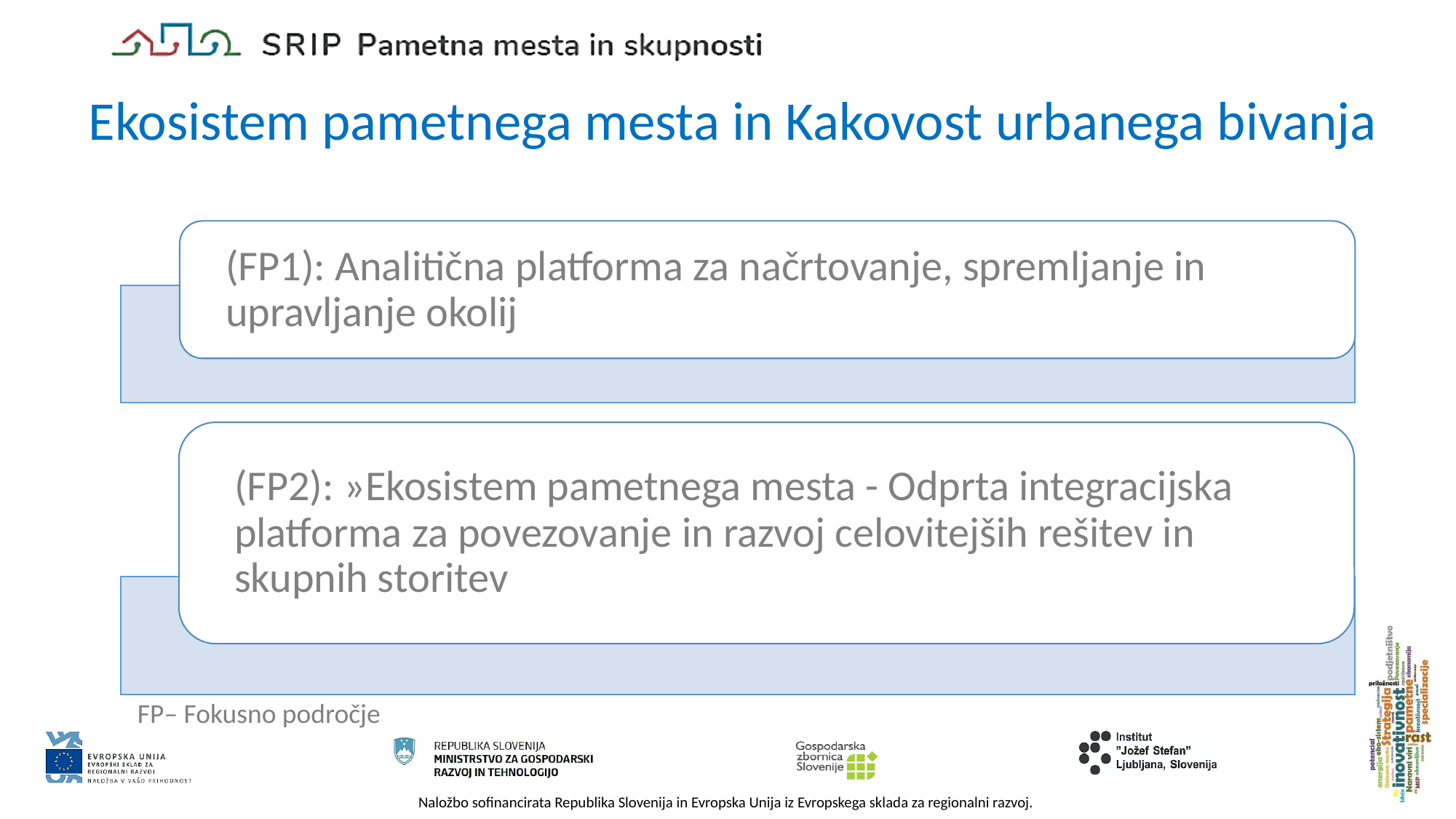

# Ekosistem pametnega mesta in Kakovost urbanega bivanja
(FP1): Analitična platforma za načrtovanje, spremljanje in upravljanje okolij
(FP2): »Ekosistem pametnega mesta - Odprta integracijska platforma za povezovanje in razvoj celovitejših rešitev in skupnih storitev
FP– Fokusno področje